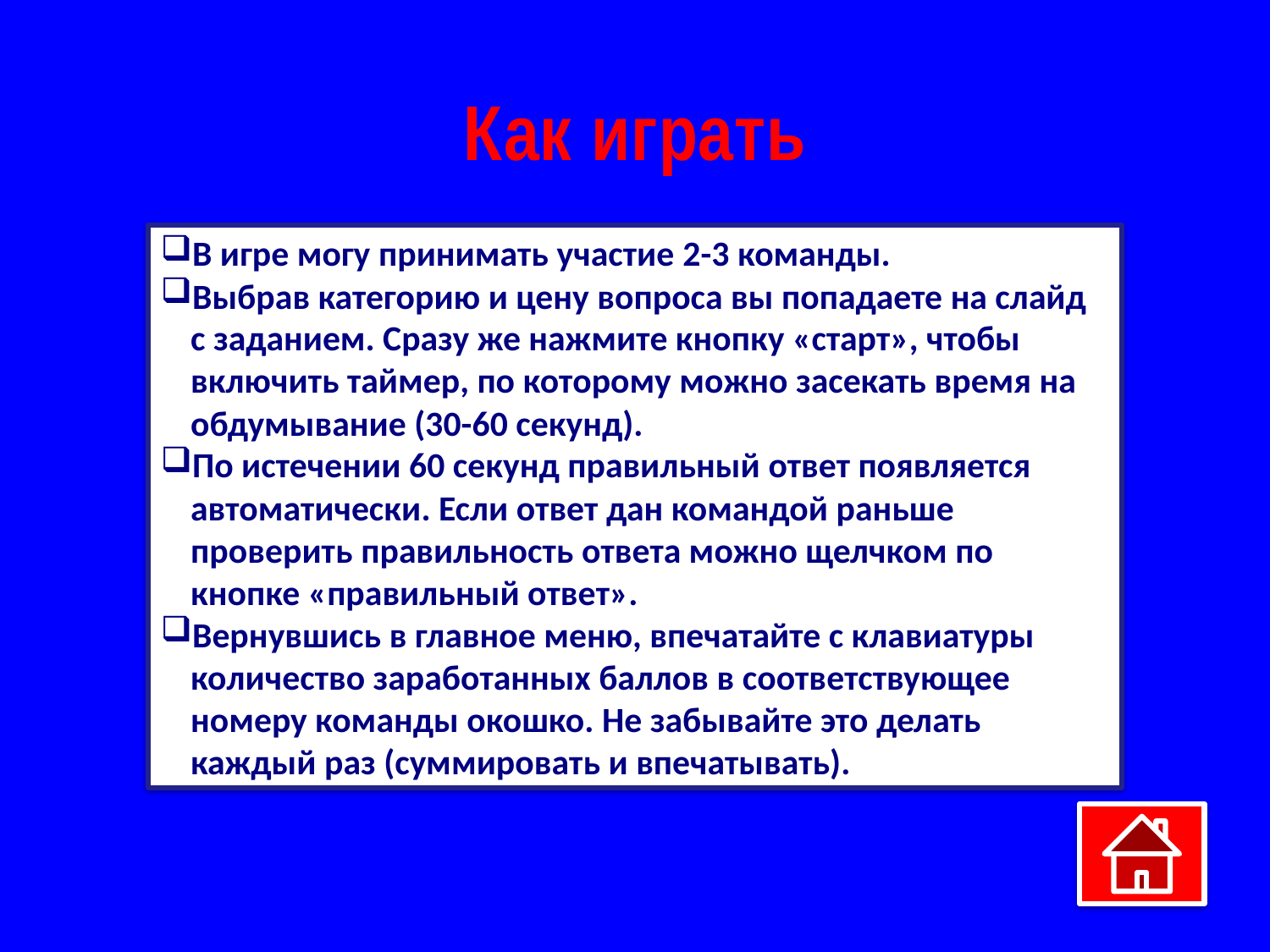

Как играть
В игре могу принимать участие 2-3 команды.
Выбрав категорию и цену вопроса вы попадаете на слайд с заданием. Сразу же нажмите кнопку «старт», чтобы включить таймер, по которому можно засекать время на обдумывание (30-60 секунд).
По истечении 60 секунд правильный ответ появляется автоматически. Если ответ дан командой раньше проверить правильность ответа можно щелчком по кнопке «правильный ответ».
Вернувшись в главное меню, впечатайте с клавиатуры количество заработанных баллов в соответствующее номеру команды окошко. Не забывайте это делать каждый раз (суммировать и впечатывать).